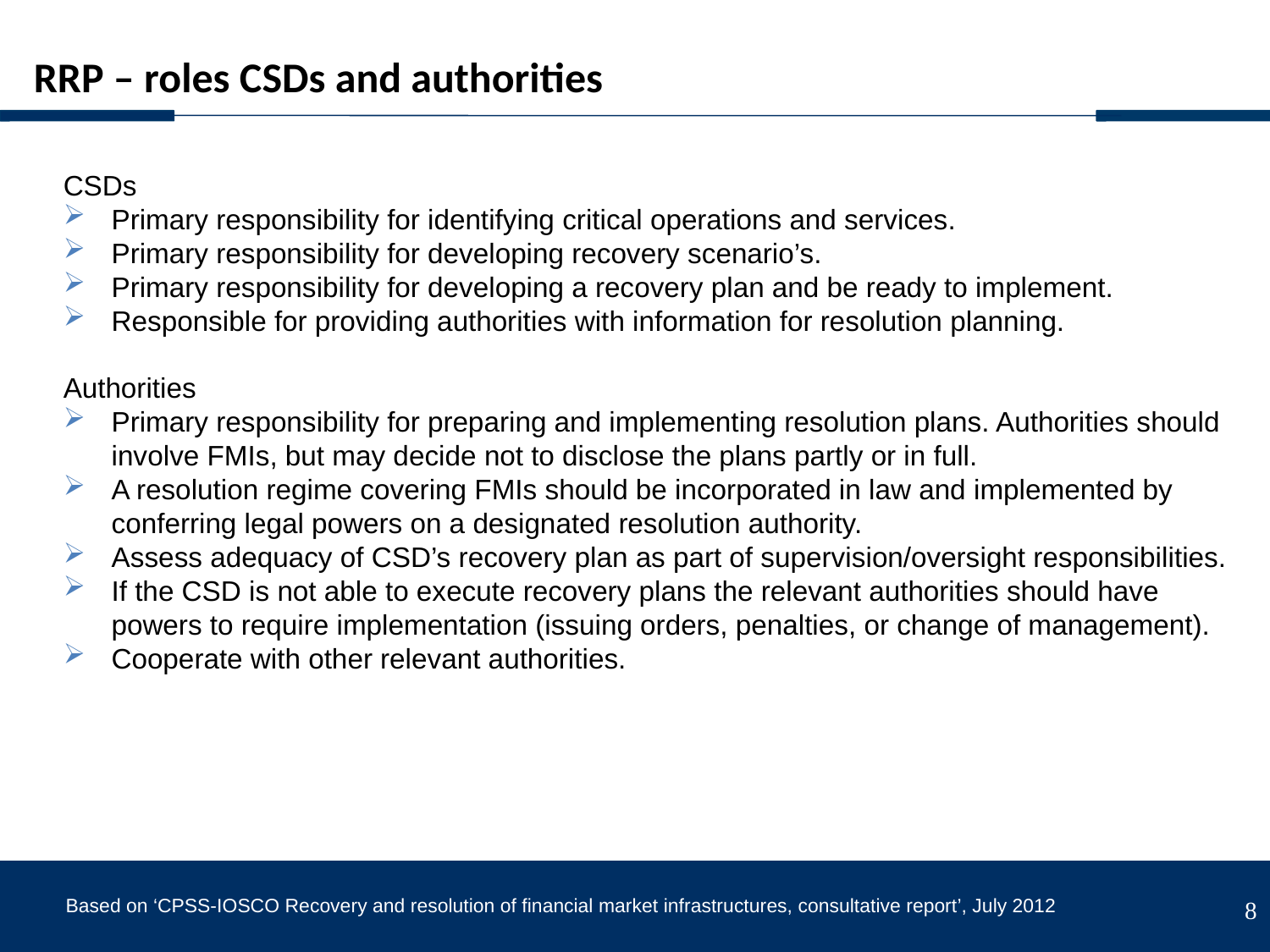

RRP – roles CSDs and authorities
CSDs
Primary responsibility for identifying critical operations and services.
Primary responsibility for developing recovery scenario’s.
Primary responsibility for developing a recovery plan and be ready to implement.
Responsible for providing authorities with information for resolution planning.

Authorities
Primary responsibility for preparing and implementing resolution plans. Authorities should involve FMIs, but may decide not to disclose the plans partly or in full.
A resolution regime covering FMIs should be incorporated in law and implemented by conferring legal powers on a designated resolution authority.
Assess adequacy of CSD’s recovery plan as part of supervision/oversight responsibilities.
If the CSD is not able to execute recovery plans the relevant authorities should have powers to require implementation (issuing orders, penalties, or change of management).
Cooperate with other relevant authorities.

Based on ‘CPSS-IOSCO Recovery and resolution of financial market infrastructures, consultative report’, July 2012
8